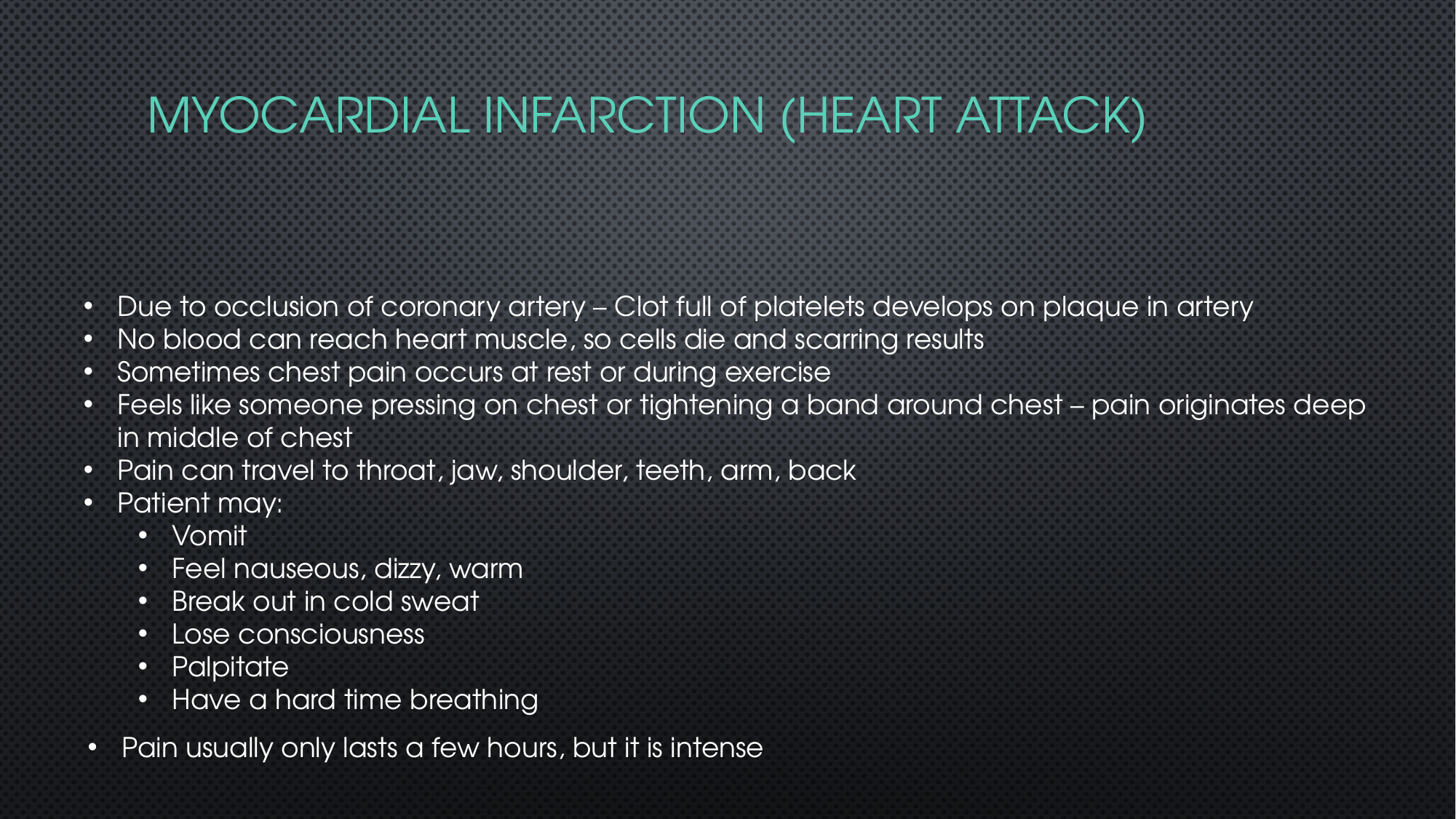

# Myocardial infarction (heart attack)
Due to occlusion of coronary artery – Clot full of platelets develops on plaque in artery
No blood can reach heart muscle, so cells die and scarring results
Sometimes chest pain occurs at rest or during exercise
Feels like someone pressing on chest or tightening a band around chest – pain originates deep in middle of chest
Pain can travel to throat, jaw, shoulder, teeth, arm, back
Patient may:
Vomit
Feel nauseous, dizzy, warm
Break out in cold sweat
Lose consciousness
Palpitate
Have a hard time breathing
Pain usually only lasts a few hours, but it is intense